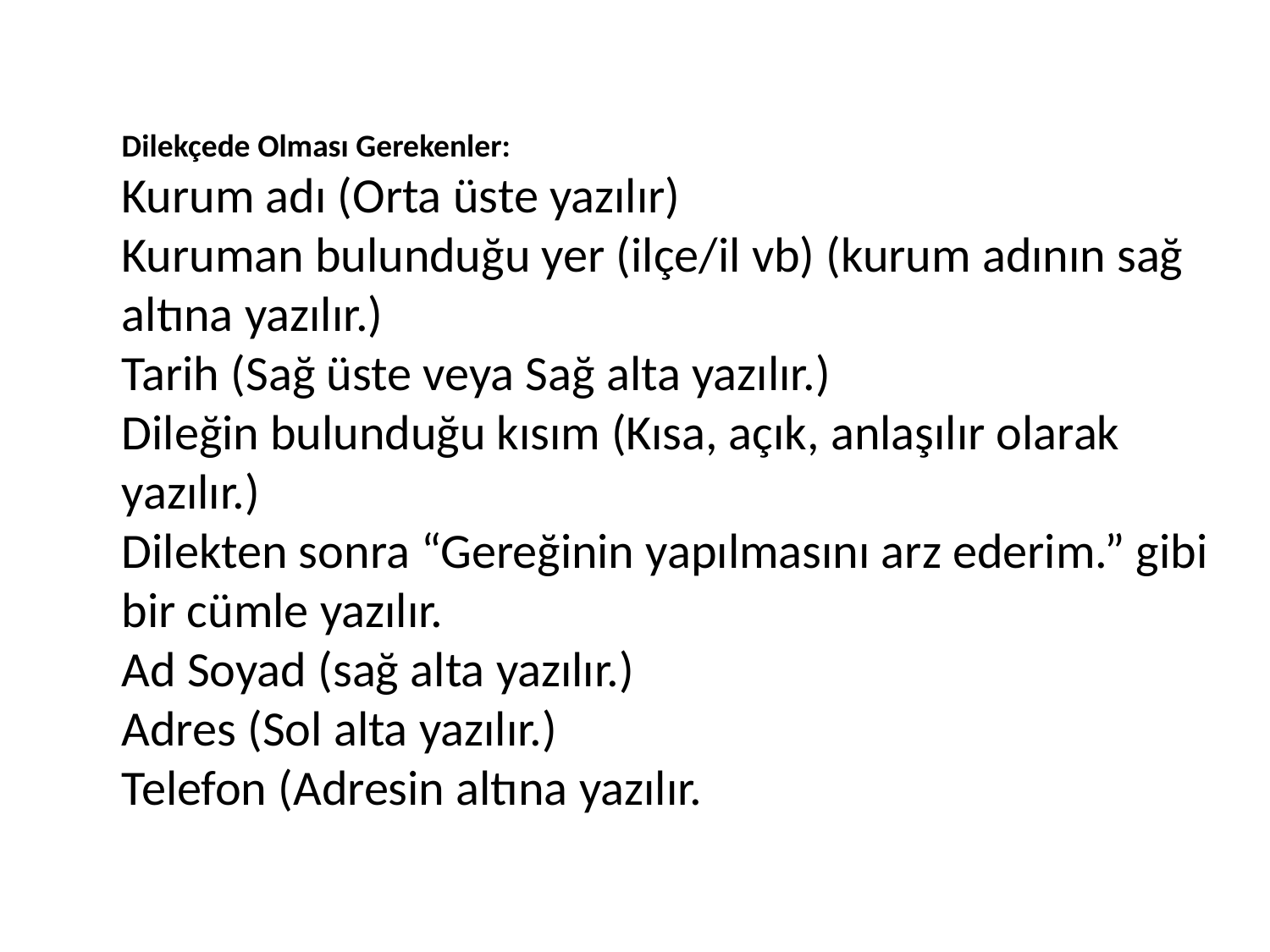

Dilekçede Olması Gerekenler:
Kurum adı (Orta üste yazılır)
Kuruman bulunduğu yer (ilçe/il vb) (kurum adının sağ altına yazılır.)
Tarih (Sağ üste veya Sağ alta yazılır.)
Dileğin bulunduğu kısım (Kısa, açık, anlaşılır olarak yazılır.)
Dilekten sonra “Gereğinin yapılmasını arz ederim.” gibi bir cümle yazılır.
Ad Soyad (sağ alta yazılır.)
Adres (Sol alta yazılır.)
Telefon (Adresin altına yazılır.